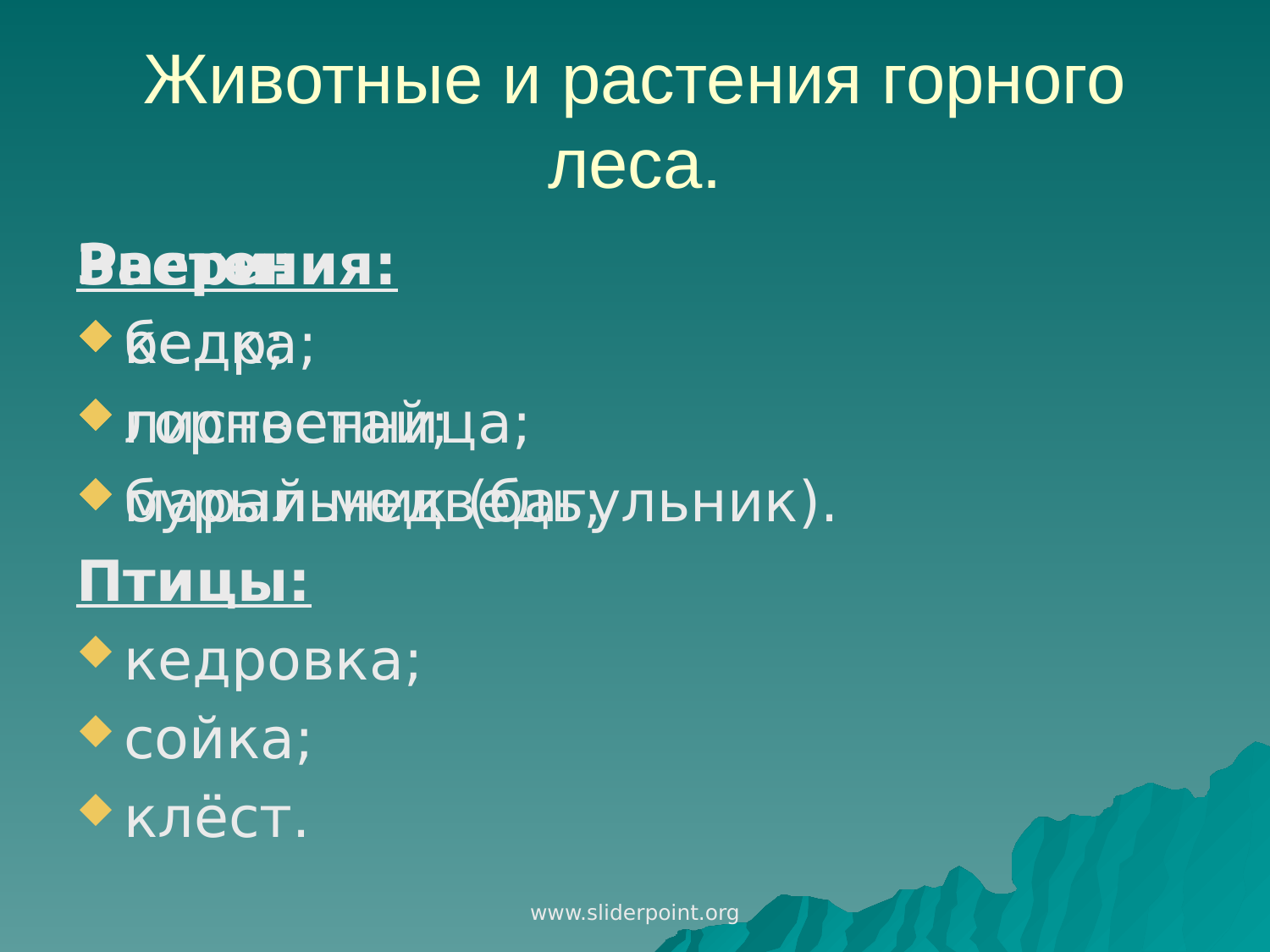

# Животные и растения горного леса.
Звери:
белка;
горностай;
бурый медведь;
Птицы:
кедровка;
сойка;
клёст.
Растения:
кедр;
лиственница;
маральник (багульник).
www.sliderpoint.org